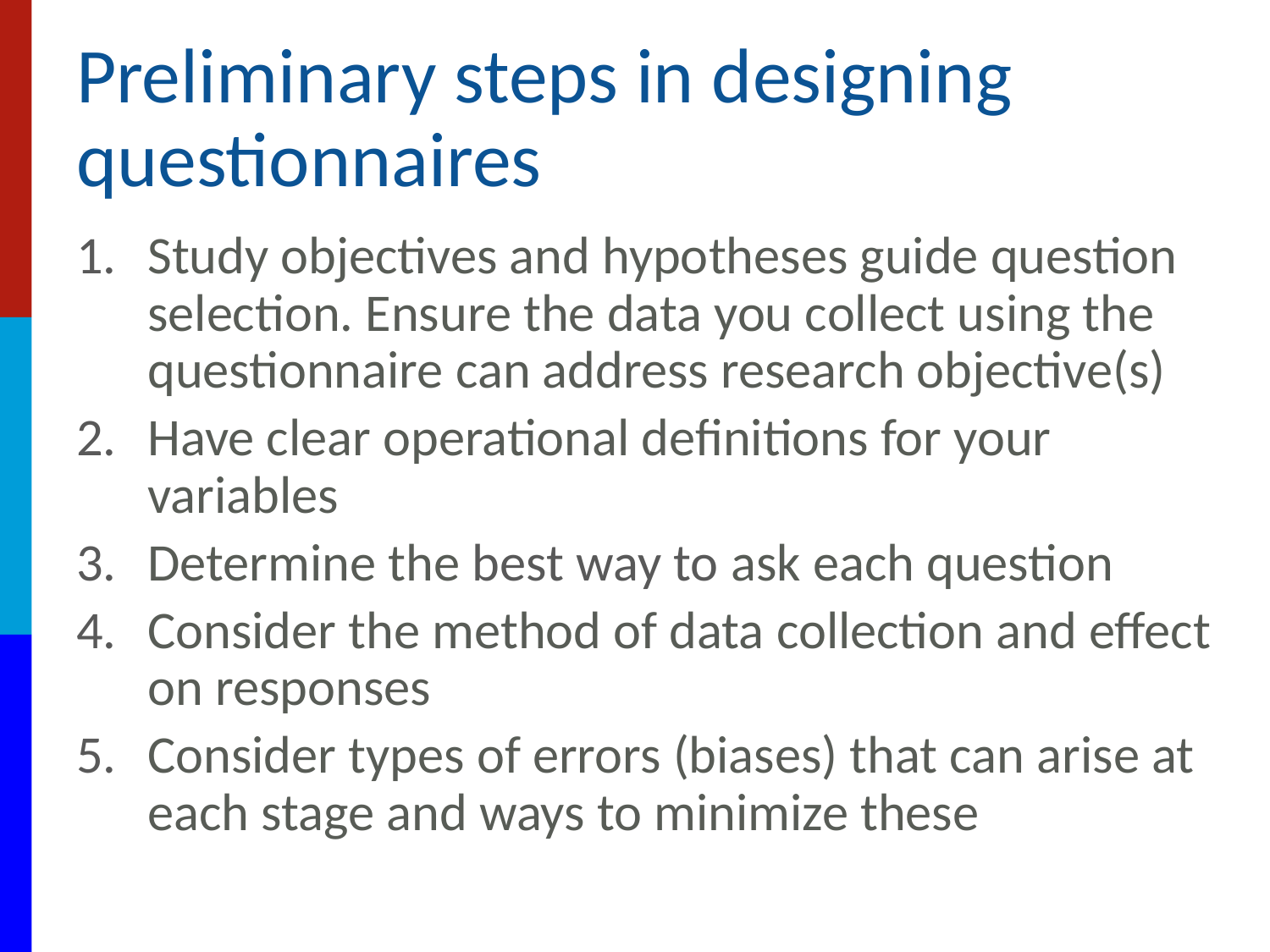

# Preliminary steps in designing questionnaires
Study objectives and hypotheses guide question selection. Ensure the data you collect using the questionnaire can address research objective(s)
Have clear operational definitions for your variables
Determine the best way to ask each question
Consider the method of data collection and effect on responses
Consider types of errors (biases) that can arise at each stage and ways to minimize these